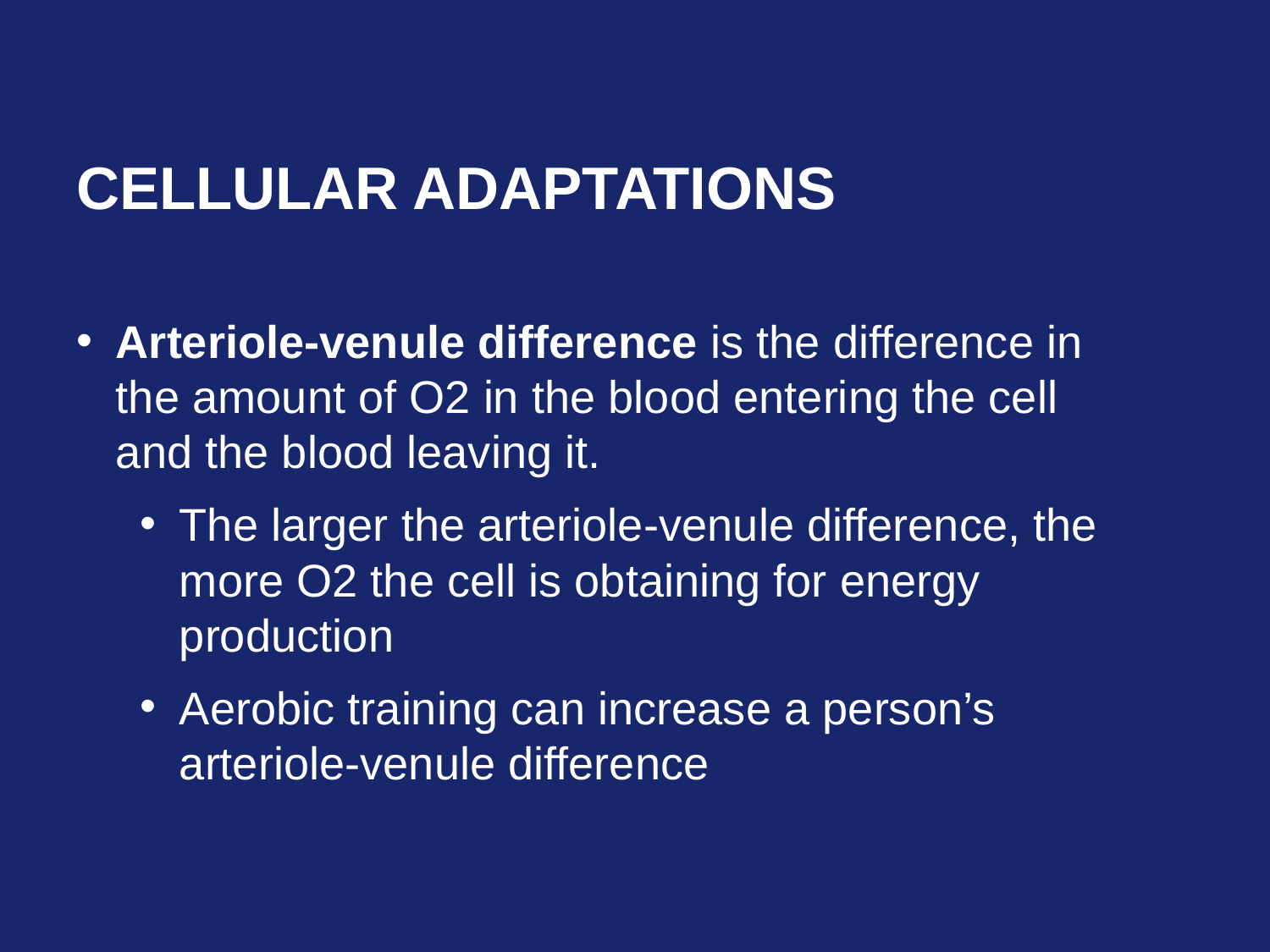

# Cellular Adaptations
Arteriole-venule difference is the difference in the amount of O2 in the blood entering the cell and the blood leaving it.
The larger the arteriole-venule difference, the more O2 the cell is obtaining for energy production
Aerobic training can increase a person’s arteriole-venule difference